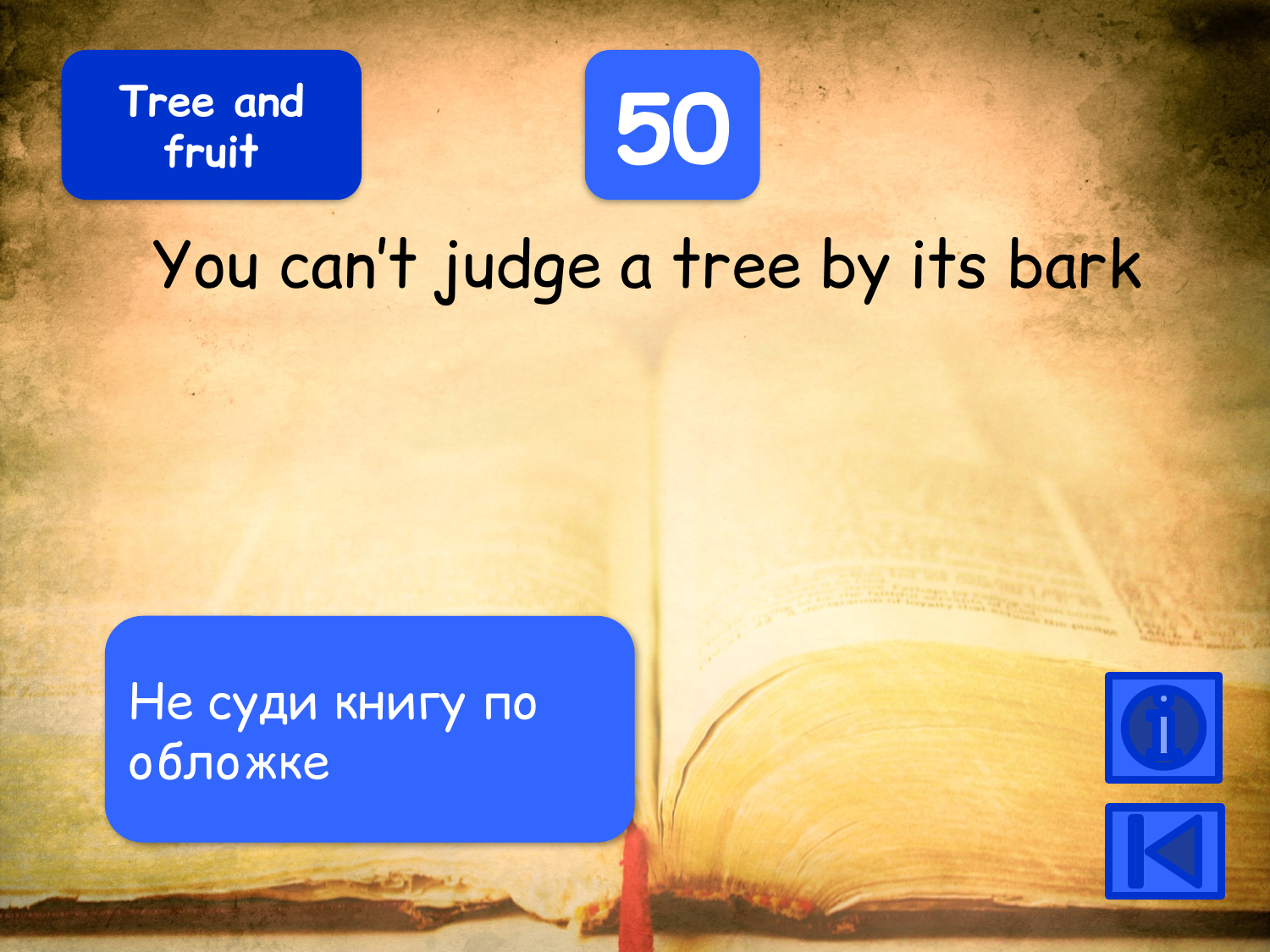

Tree and fruit
50
You can’t judge a tree by its bark
Не суди книгу по обложке